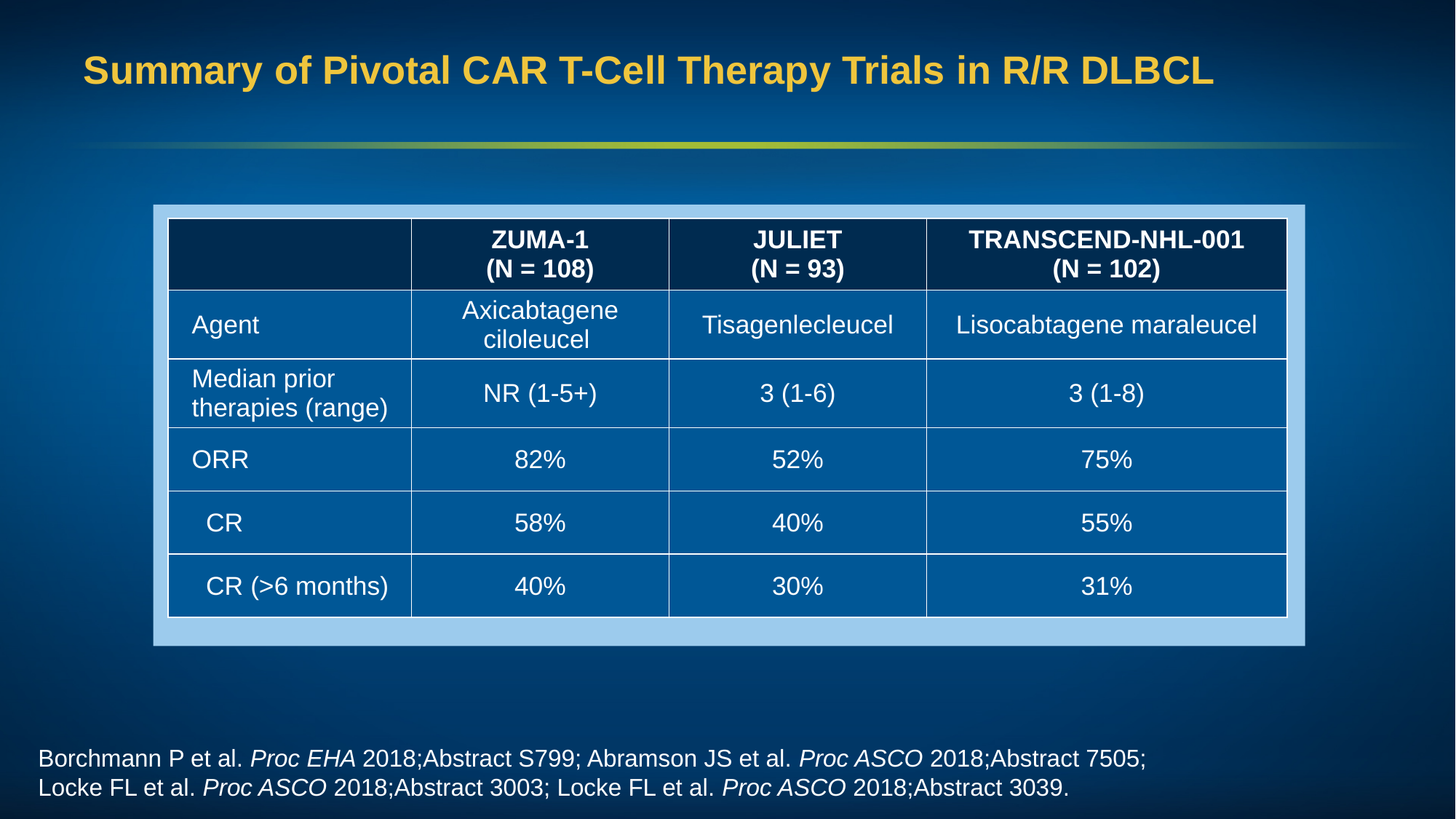

# Summary of Pivotal CAR T-Cell Therapy Trials in R/R DLBCL

|  | ZUMA-1 (N = 108) | JULIET (N = 93) | TRANSCEND-NHL-001 (N = 102) |
| --- | --- | --- | --- |
| Agent | Axicabtagene ciloleucel | Tisagenlecleucel | Lisocabtagene maraleucel |
| Median prior therapies (range) | NR (1-5+) | 3 (1-6) | 3 (1-8) |
| ORR | 82% | 52% | 75% |
| CR | 58% | 40% | 55% |
| CR (>6 months) | 40% | 30% | 31% |
Borchmann P et al. Proc EHA 2018;Abstract S799; Abramson JS et al. Proc ASCO 2018;Abstract 7505; Locke FL et al. Proc ASCO 2018;Abstract 3003; Locke FL et al. Proc ASCO 2018;Abstract 3039.